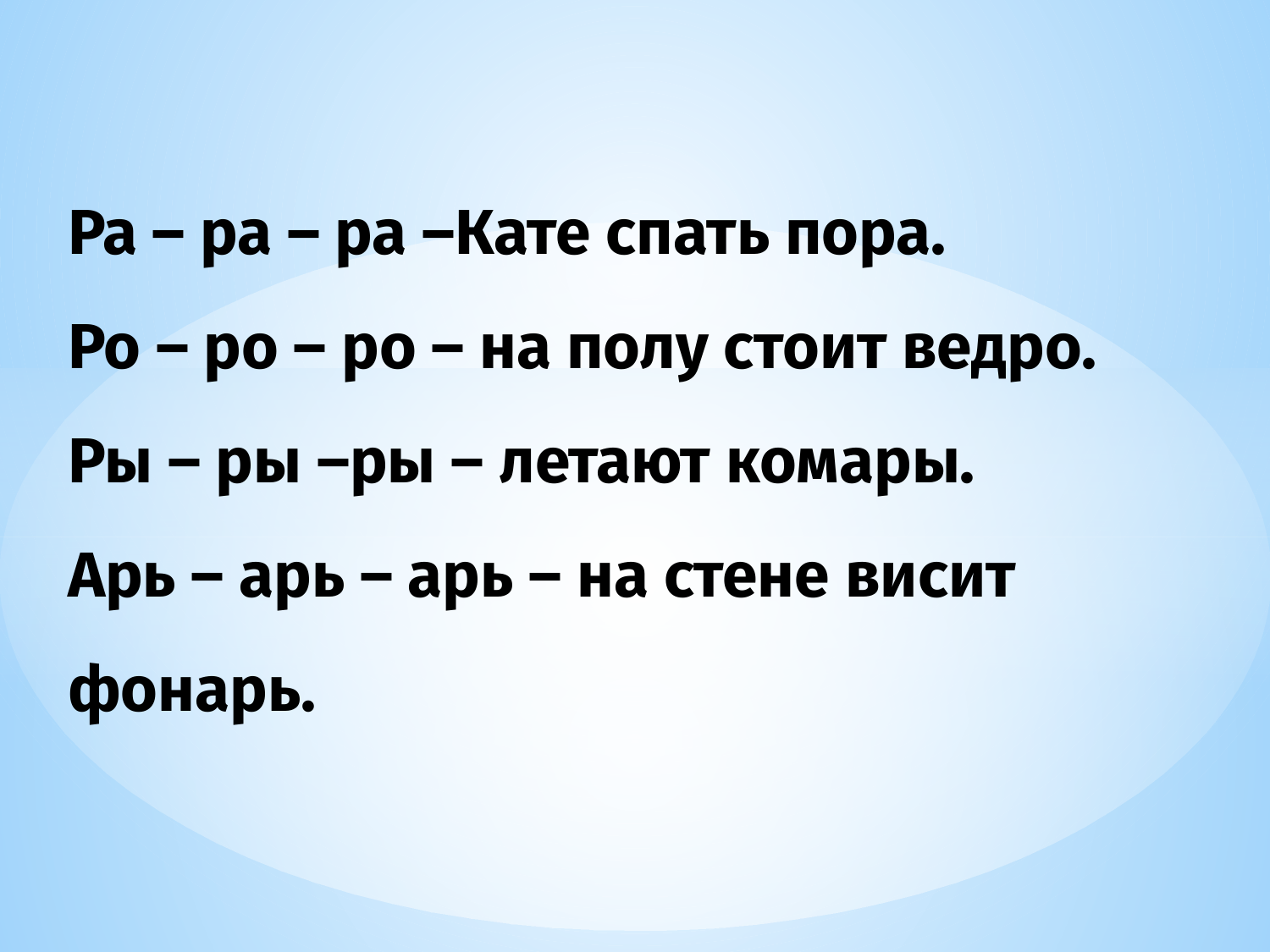

# Ра – ра – ра –Кате спать пора. Ро – ро – ро – на полу стоит ведро. Ры – ры –ры – летают комары. Арь – арь – арь – на стене висит фонарь.